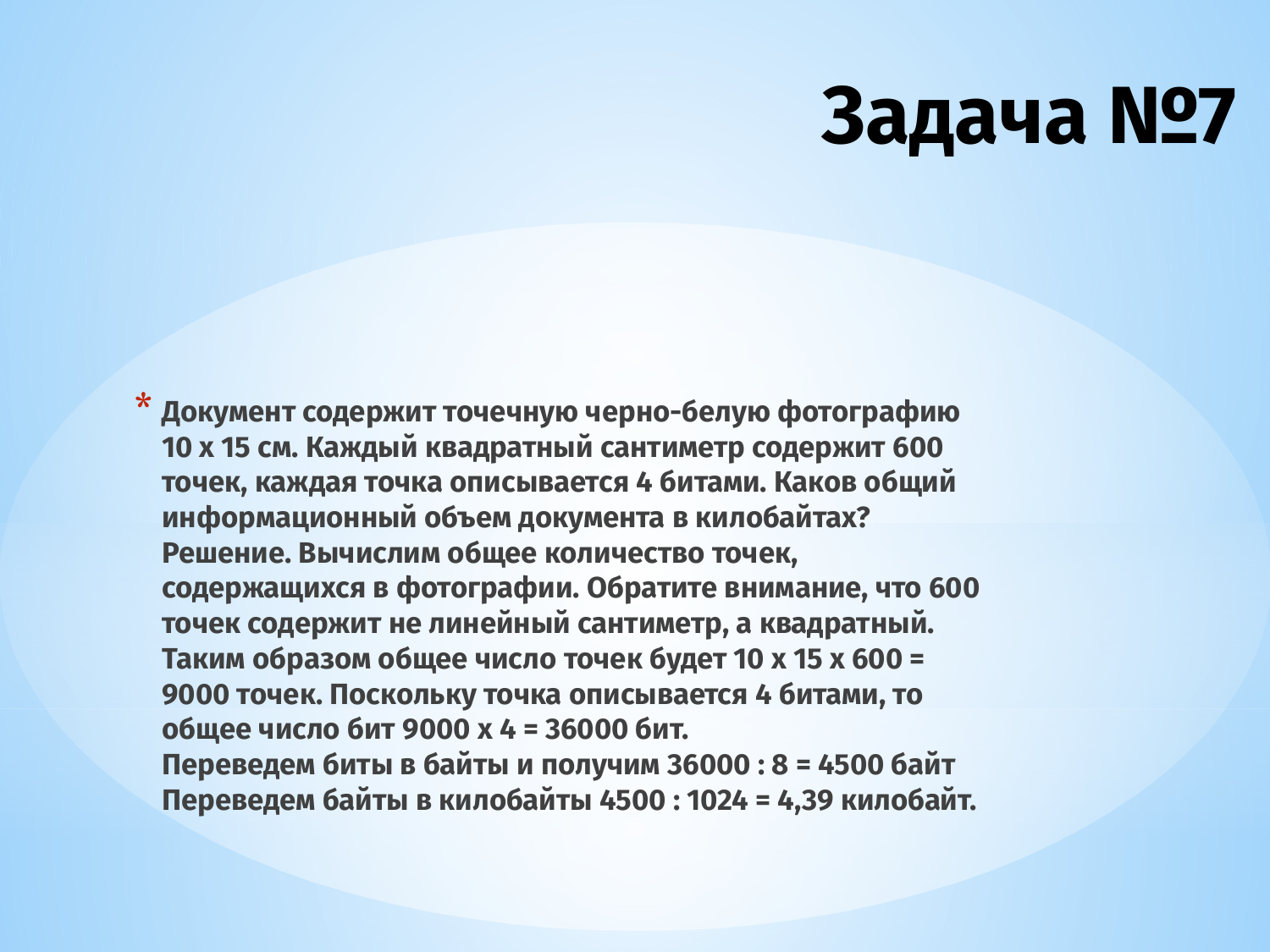

# Задача №7
Документ содержит точечную черно-белую фотографию 10 х 15 см. Каждый квадратный сантиметр содержит 600 точек, каждая точка описывается 4 битами. Каков общий информационный объем документа в килобайтах?
Решение. Вычислим общее количество точек, содержащихся в фотографии. Обратите внимание, что 600 точек содержит не линейный сантиметр, а квадратный. Таким образом общее число точек будет 10 х 15 х 600 = 9000 точек. Поскольку точка описывается 4 битами, то общее число бит 9000 х 4 = 36000 бит.
Переведем биты в байты и получим 36000 : 8 = 4500 байт
Переведем байты в килобайты 4500 : 1024 = 4,39 килобайт.